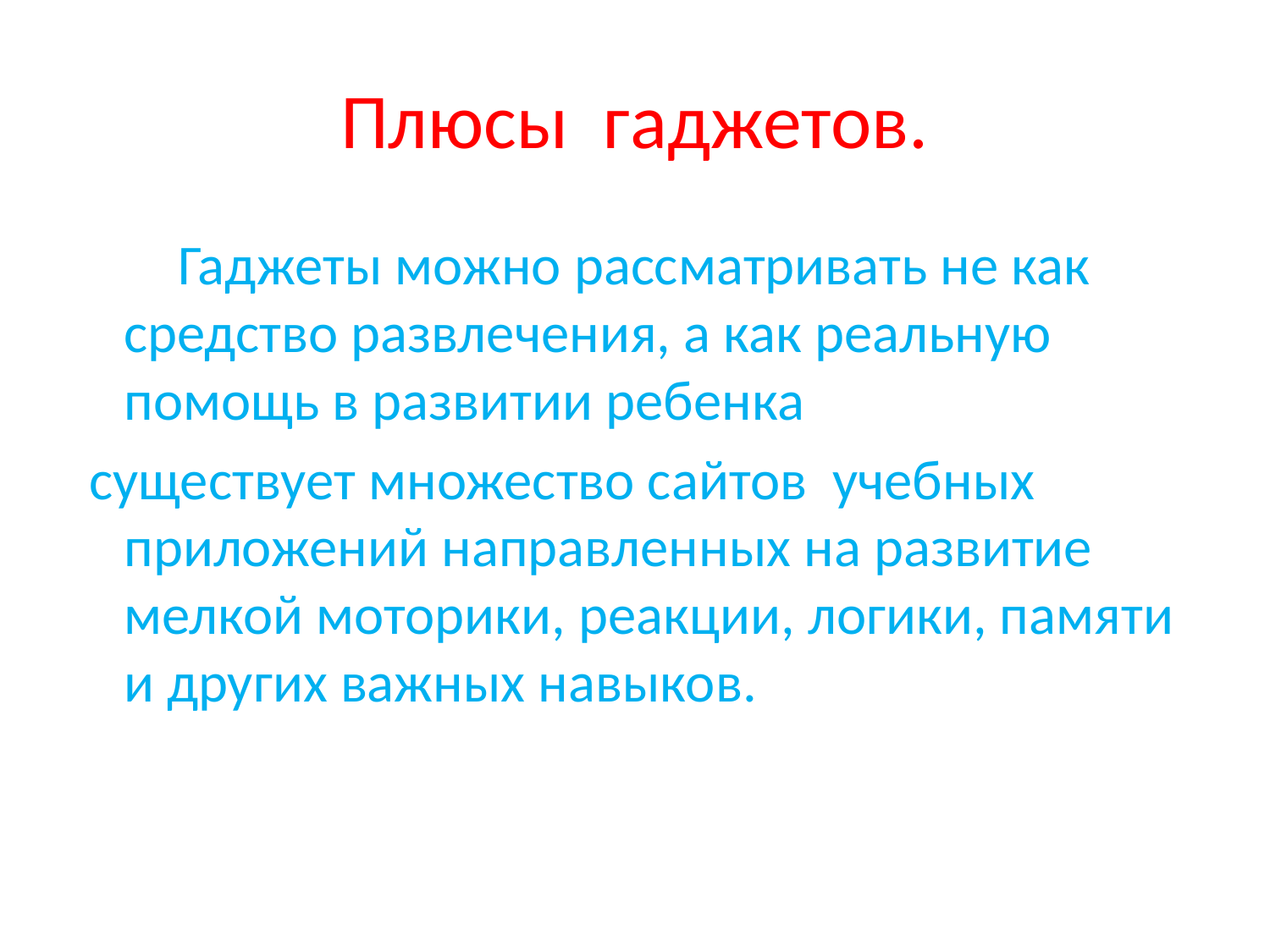

# Плюсы  гаджетов.
        Гаджеты можно рассматривать не как средство развлечения, а как реальную помощь в развитии ребенка
 существует множество сайтов  учебных  приложений направленных на развитие мелкой моторики, реакции, логики, памяти и других важных навыков.